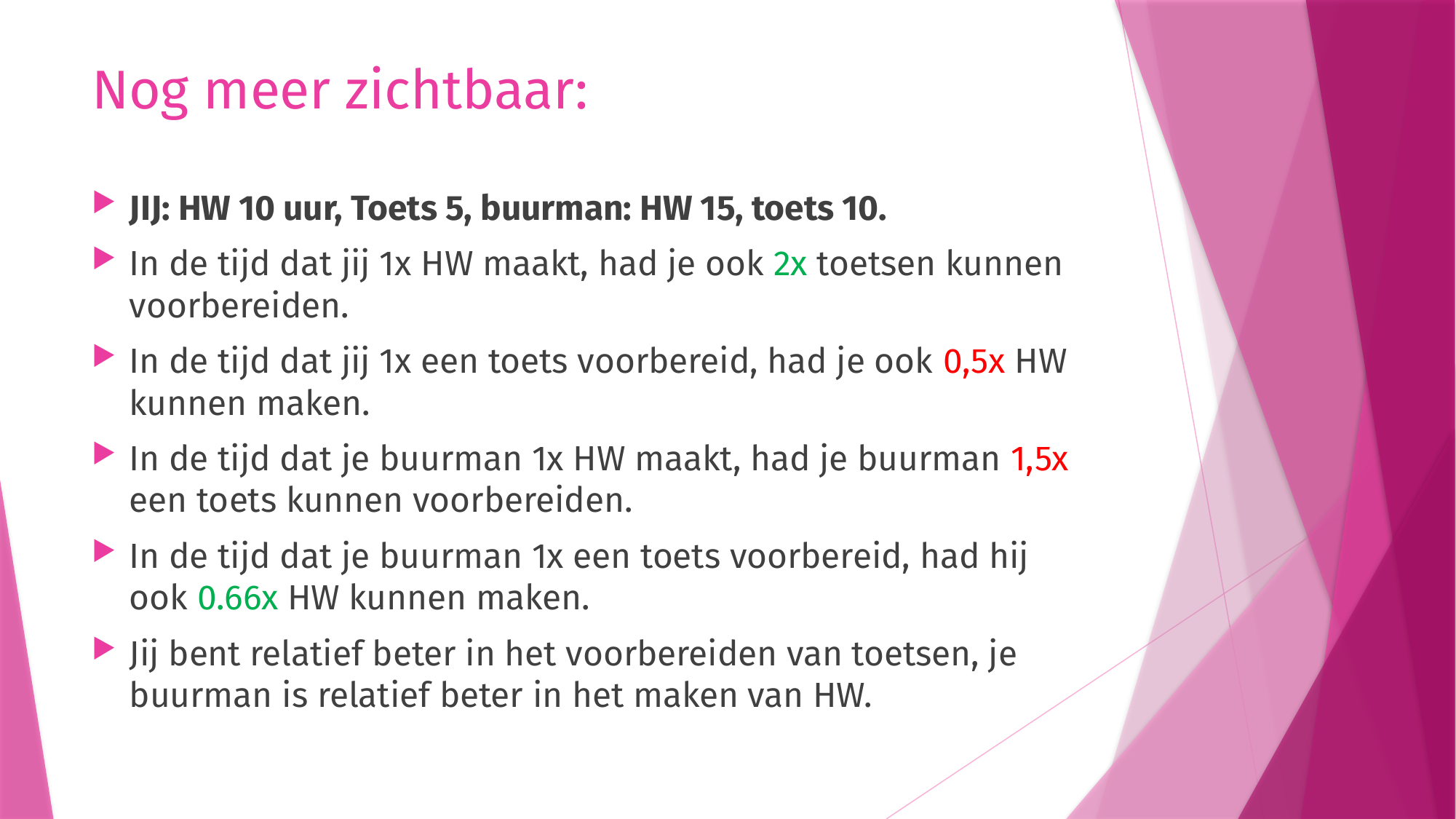

# Nog meer zichtbaar:
JIJ: HW 10 uur, Toets 5, buurman: HW 15, toets 10.
In de tijd dat jij 1x HW maakt, had je ook 2x toetsen kunnen voorbereiden.
In de tijd dat jij 1x een toets voorbereid, had je ook 0,5x HW kunnen maken.
In de tijd dat je buurman 1x HW maakt, had je buurman 1,5x een toets kunnen voorbereiden.
In de tijd dat je buurman 1x een toets voorbereid, had hij ook 0.66x HW kunnen maken.
Jij bent relatief beter in het voorbereiden van toetsen, je buurman is relatief beter in het maken van HW.